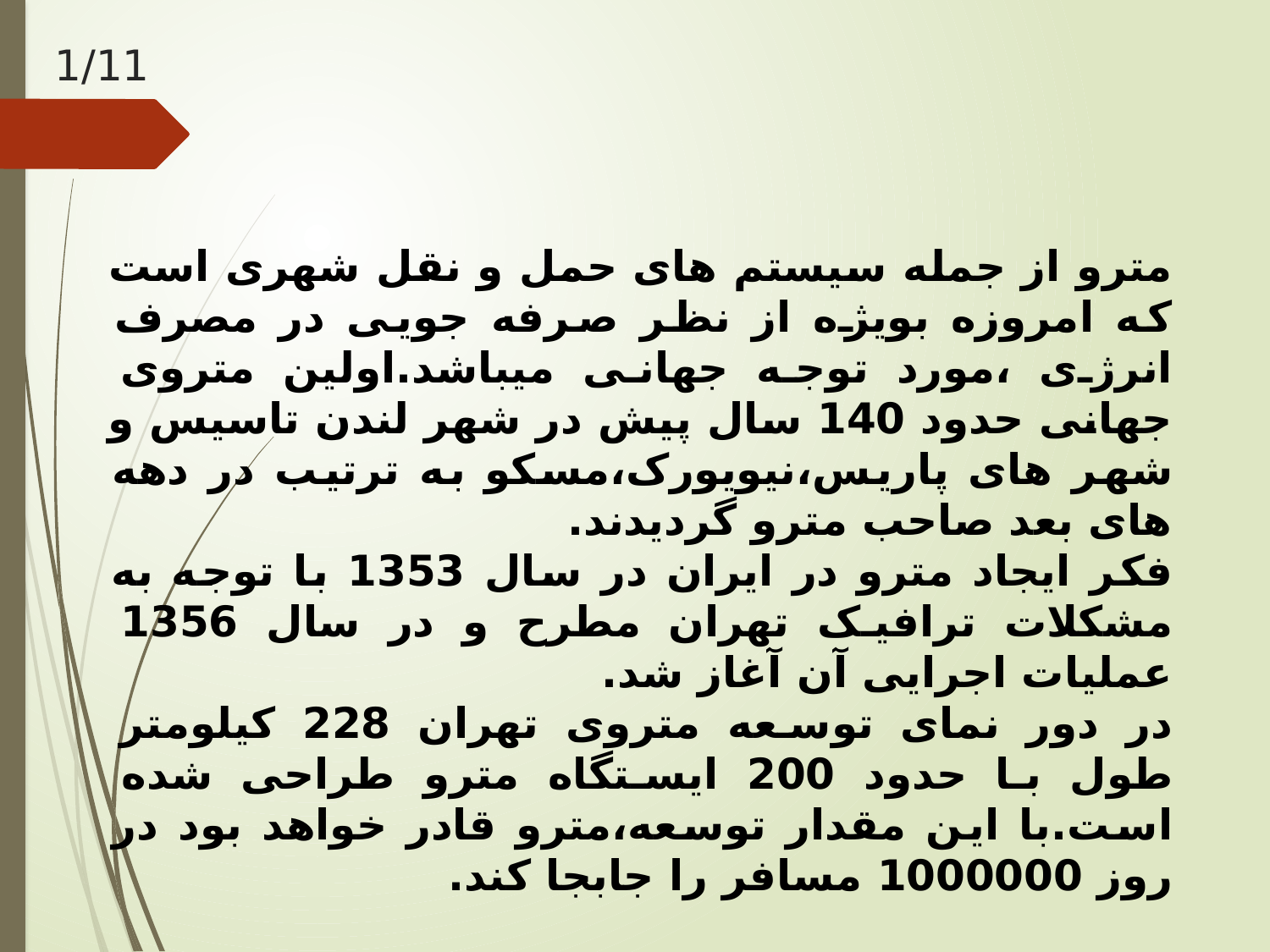

# 1/11
مترو از جمله سیستم های حمل و نقل شهری است که امروزه بویژه از نظر صرفه جویی در مصرف انرژی ،مورد توجه جهانی میباشد.اولین متروی جهانی حدود 140 سال پیش در شهر لندن تاسیس و شهر های پاریس،نیویورک،مسکو به ترتیب در دهه های بعد صاحب مترو گردیدند.
فکر ایجاد مترو در ایران در سال 1353 با توجه به مشکلات ترافیک تهران مطرح و در سال 1356 عملیات اجرایی آن آغاز شد.
در دور نمای توسعه متروی تهران 228 کیلومتر طول با حدود 200 ایستگاه مترو طراحی شده است.با این مقدار توسعه،مترو قادر خواهد بود در روز 1000000 مسافر را جابجا کند.